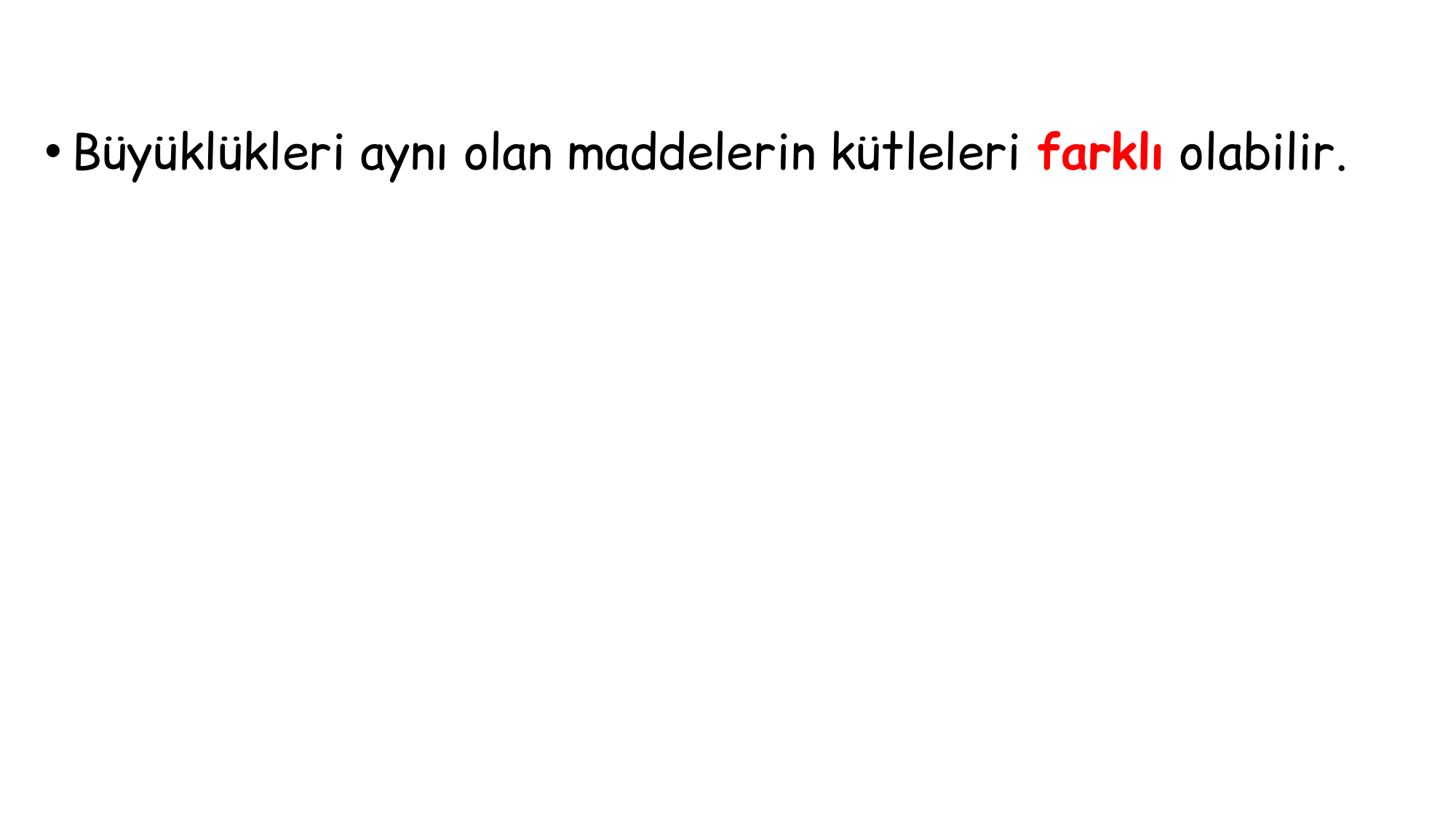

Büyüklükleri aynı olan maddelerin kütleleri farklı olabilir.